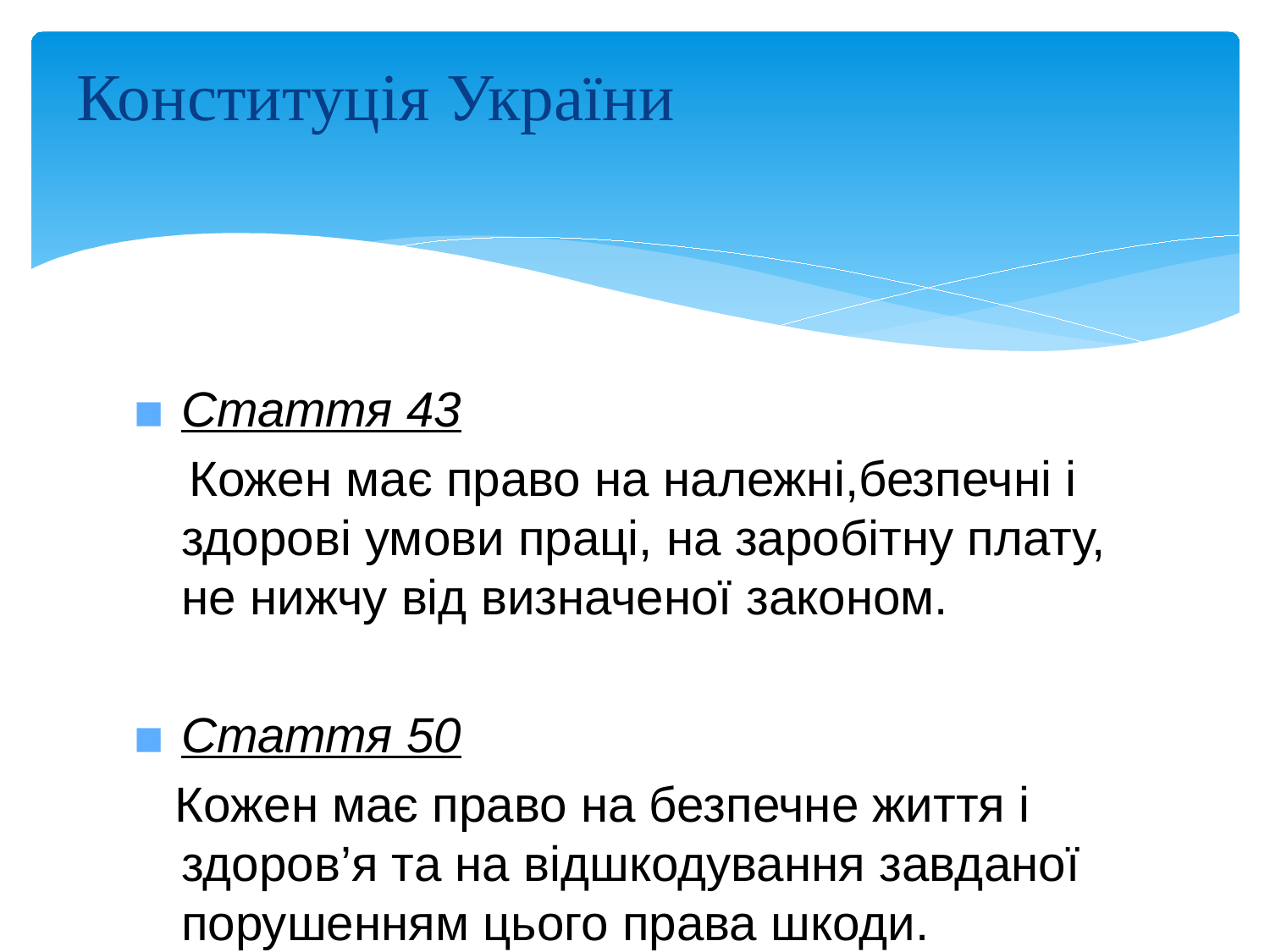

# Конституція України
Стаття 43
    Кожен має право на належні,безпечні і здорові умови праці, на заробітну плату, не нижчу від визначеної законом.

Стаття 50
   Кожен має право на безпечне життя і здоров’я та на відшкодування завданої порушенням цього права шкоди.